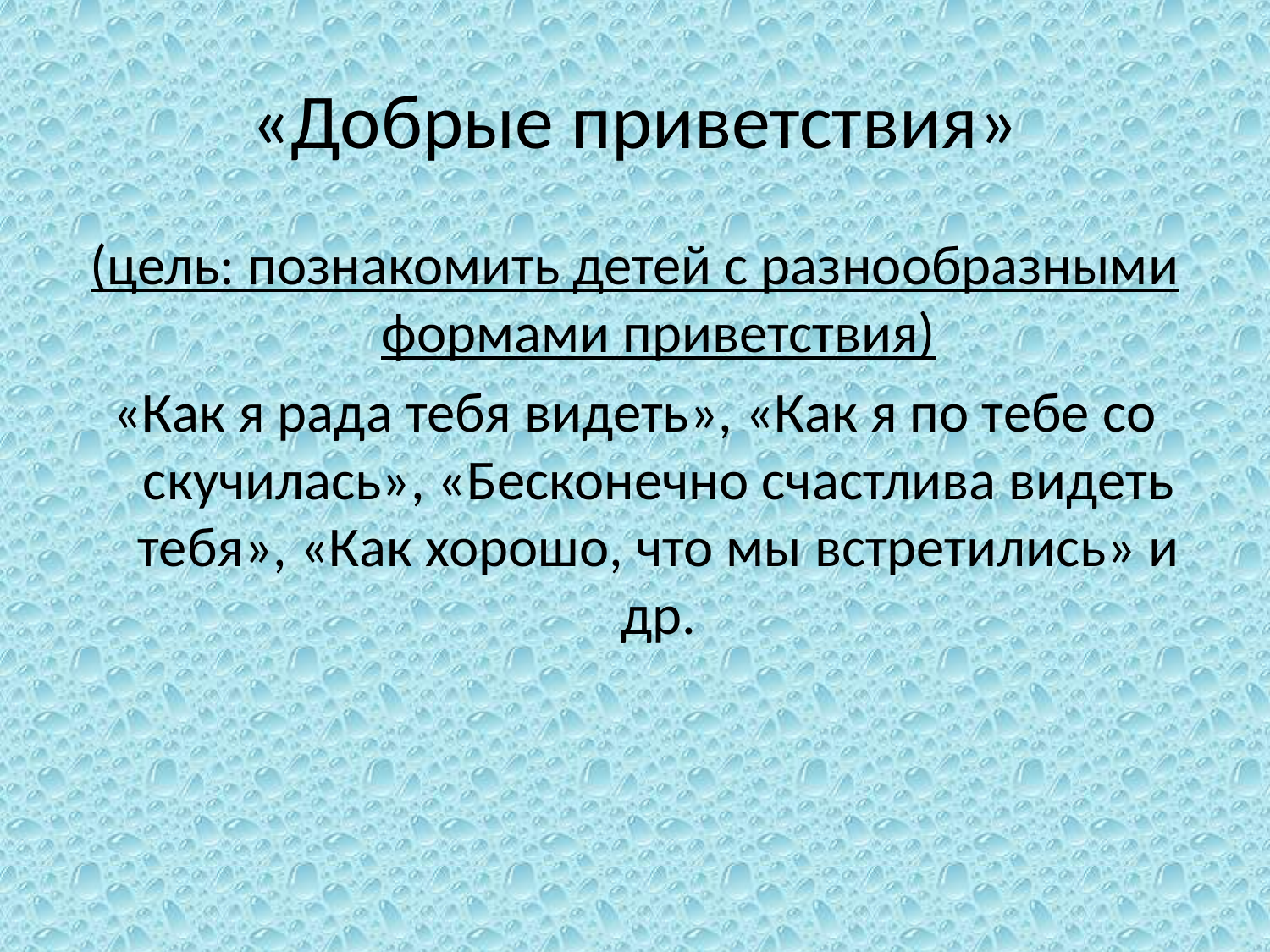

# «Добрые приветствия»
(цель: познакомить детей с разнообразными формами приветствия)
«Как я рада тебя видеть», «Как я по тебе со­скучилась», «Бесконечно счастлива видеть тебя», «Как хорошо, что мы встретились» и др.